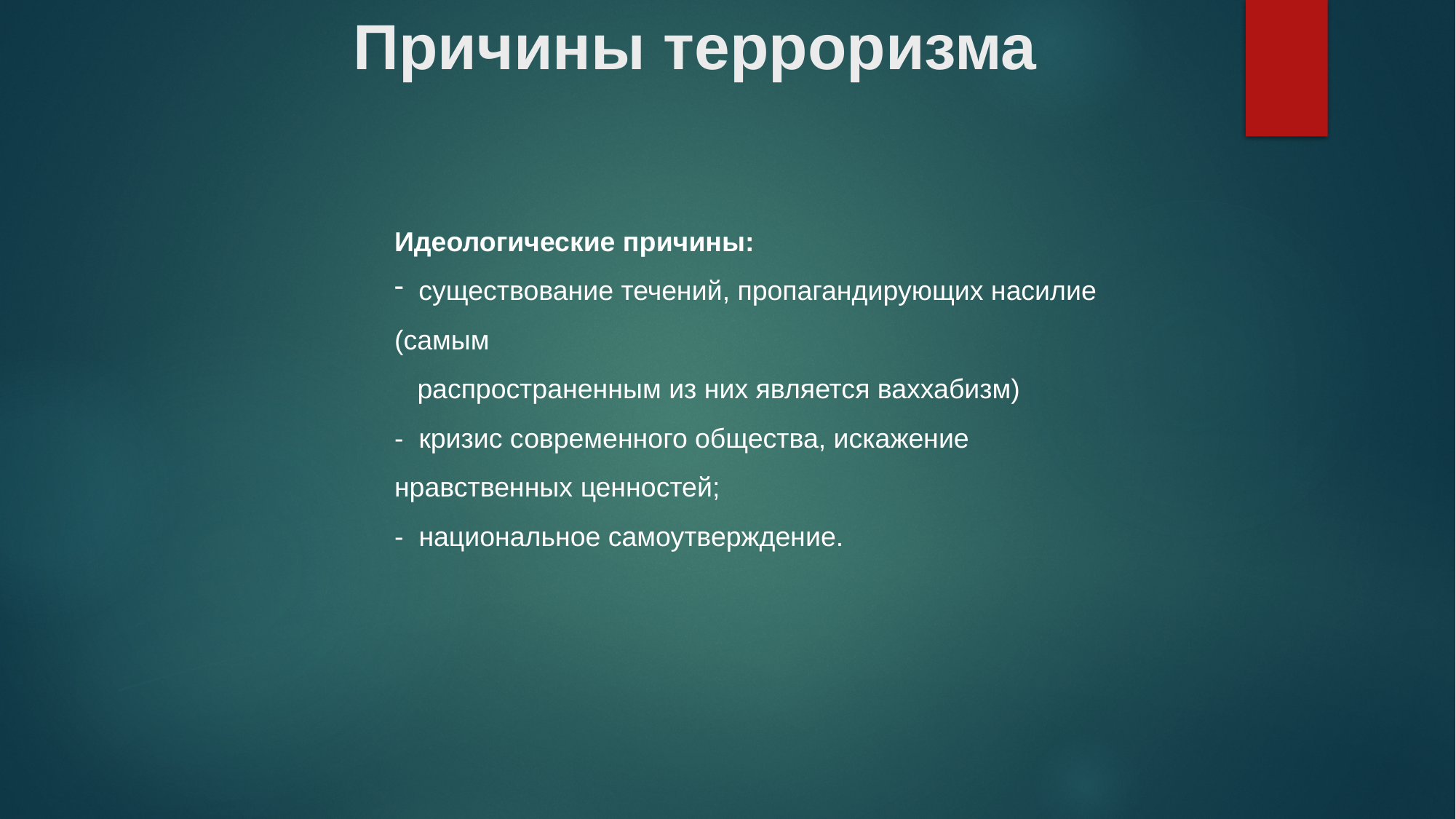

# Причины терроризма
Идеологические причины:
  существование течений, пропагандирующих насилие (самым
   распространенным из них является ваххабизм)
-  кризис современного общества, искажение нравственных ценностей;
-  национальное самоутверждение.